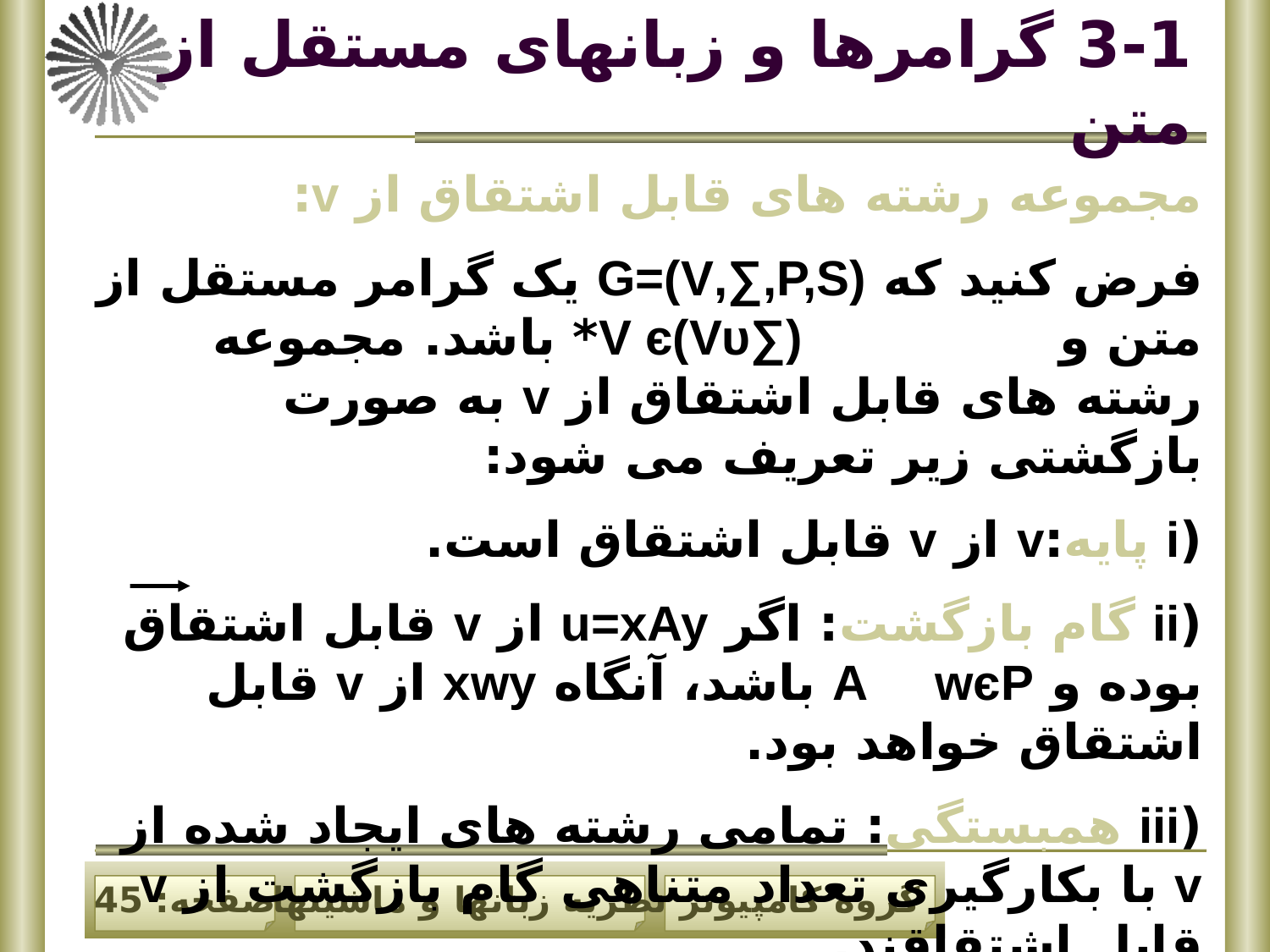

# 3-1 گرامرها و زبانهای مستقل از متن
مجموعه رشته های قابل اشتقاق از v:
فرض کنید که G=(V,∑,P,S) یک گرامر مستقل از متن و               V є(Vυ∑)* باشد. مجموعه رشته های قابل اشتقاق از v به صورت بازگشتی زیر تعریف می شود:
(i پایه:v از v قابل اشتقاق است.
(ii گام بازگشت: اگر u=xAy از v قابل اشتقاق بوده و A     wєP باشد، آنگاه xwy از v قابل اشتقاق خواهد بود.
(iii همبستگی: تمامی رشته های ایجاد شده از v با بکارگیری تعداد متناهی گام بازگشت از v قابل اشتقاقند.